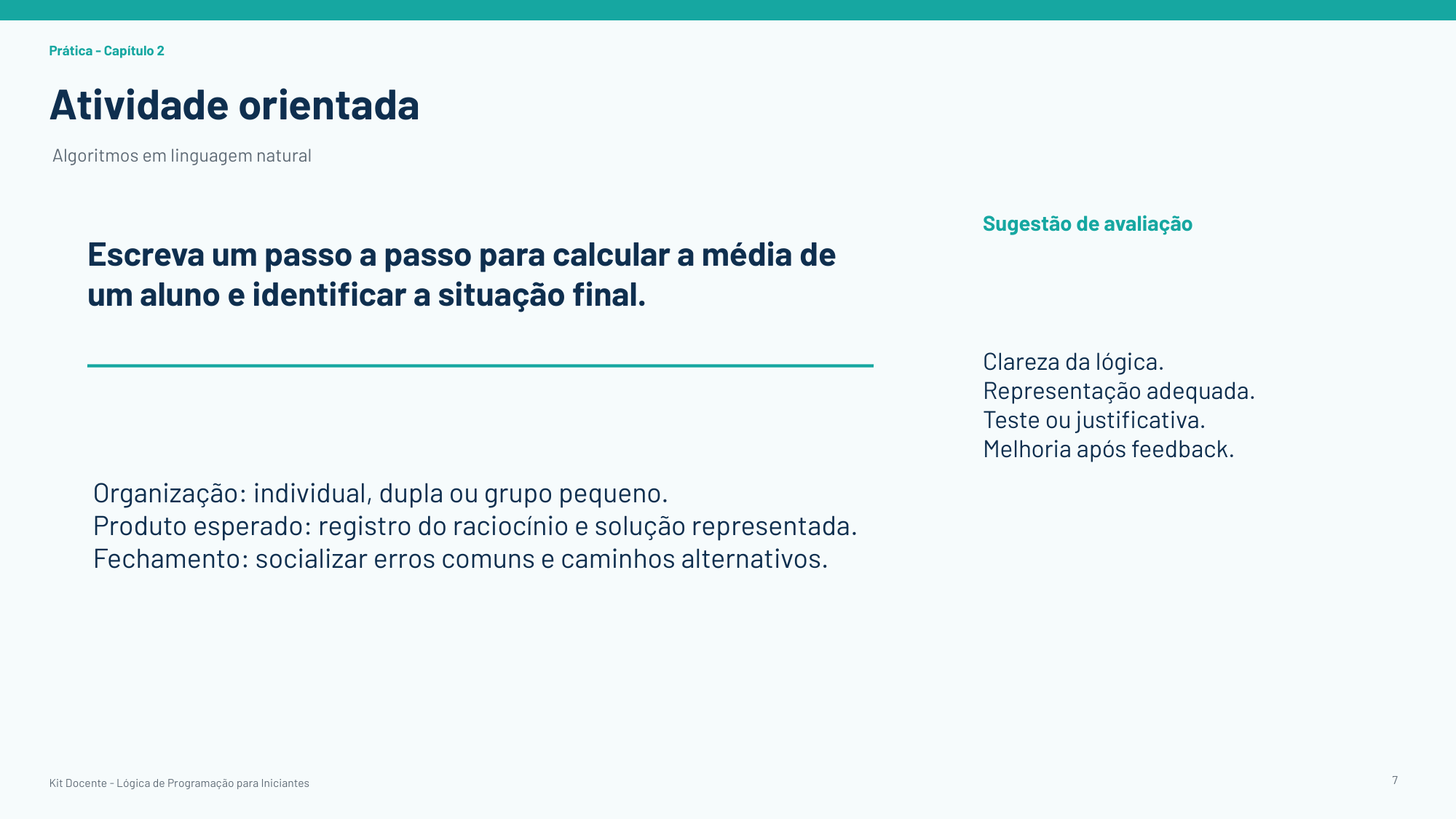

Prática - Capítulo 2
Atividade orientada
Algoritmos em linguagem natural
Sugestão de avaliação
Escreva um passo a passo para calcular a média de um aluno e identificar a situação final.
Clareza da lógica.
Representação adequada.
Teste ou justificativa.
Melhoria após feedback.

Organização: individual, dupla ou grupo pequeno.
Produto esperado: registro do raciocínio e solução representada.
Fechamento: socializar erros comuns e caminhos alternativos.
7
Kit Docente - Lógica de Programação para Iniciantes